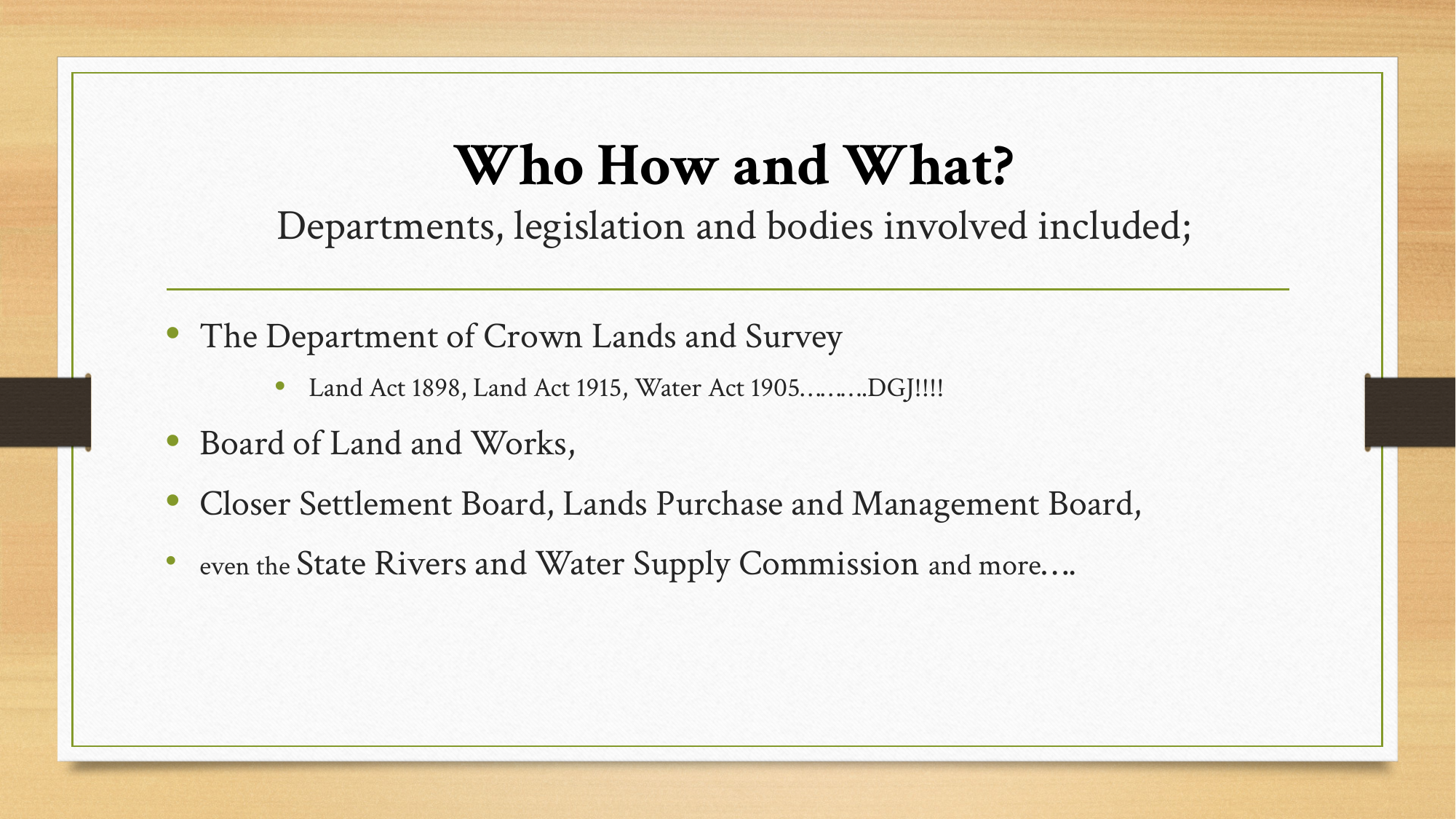

# Who How and What? Departments, legislation and bodies involved included;
The Department of Crown Lands and Survey
Land Act 1898, Land Act 1915, Water Act 1905……….DGJ!!!!
Board of Land and Works,
Closer Settlement Board, Lands Purchase and Management Board,
even the State Rivers and Water Supply Commission and more….